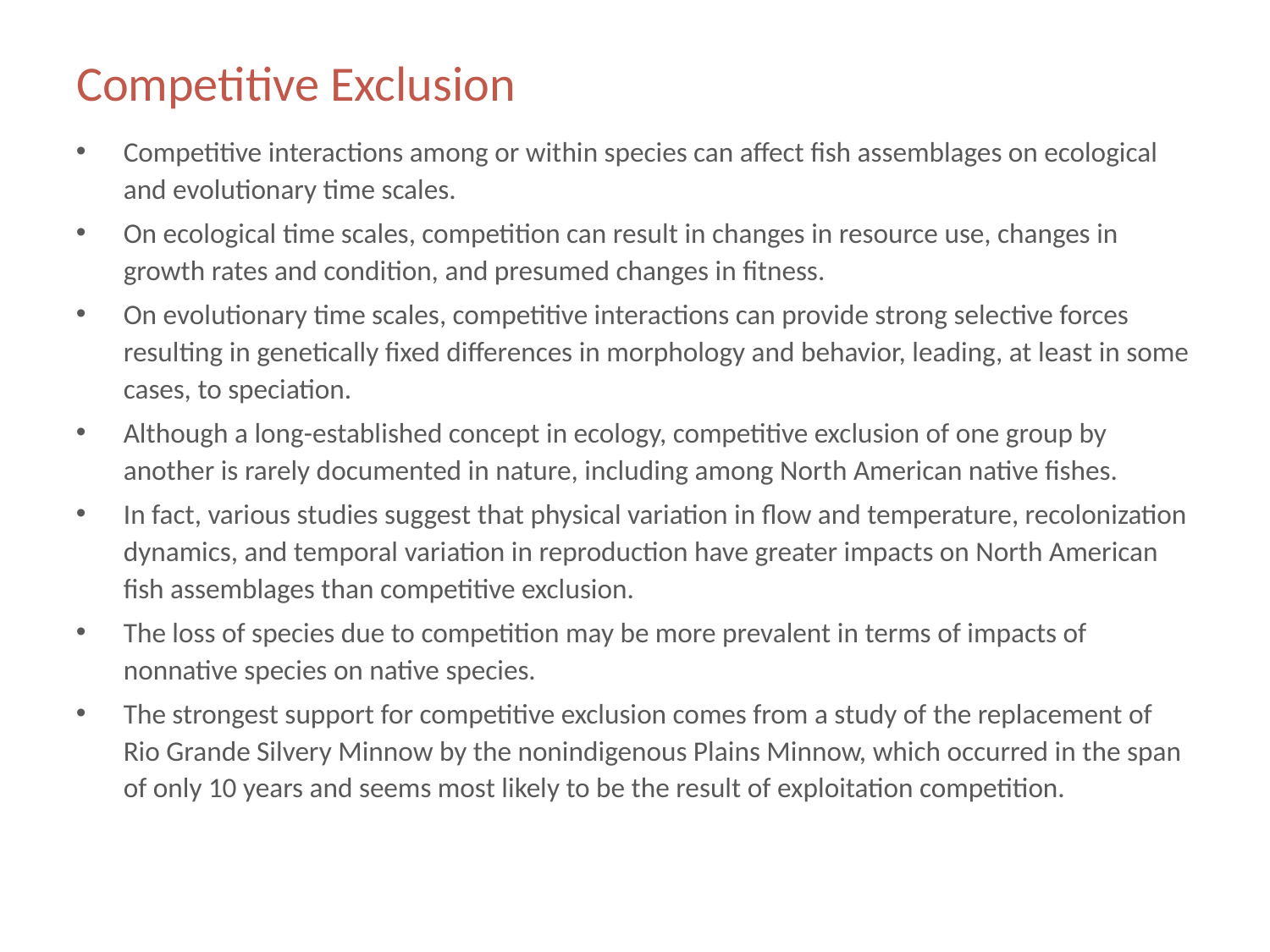

# Competitive Exclusion
Competitive interactions among or within species can affect fish assemblages on ecological and evolutionary time scales.
On ecological time scales, competition can result in changes in resource use, changes in growth rates and condition, and presumed changes in fitness.
On evolutionary time scales, competitive interactions can provide strong selective forces resulting in genetically fixed differences in morphology and behavior, leading, at least in some cases, to speciation.
Although a long-established concept in ecology, competitive exclusion of one group by another is rarely documented in nature, including among North American native fishes.
In fact, various studies suggest that physical variation in flow and temperature, recolonization dynamics, and temporal variation in reproduction have greater impacts on North American fish assemblages than competitive exclusion.
The loss of species due to competition may be more prevalent in terms of impacts of nonnative species on native species.
The strongest support for competitive exclusion comes from a study of the replacement of Rio Grande Silvery Minnow by the nonindigenous Plains Minnow, which occurred in the span of only 10 years and seems most likely to be the result of exploitation competition.